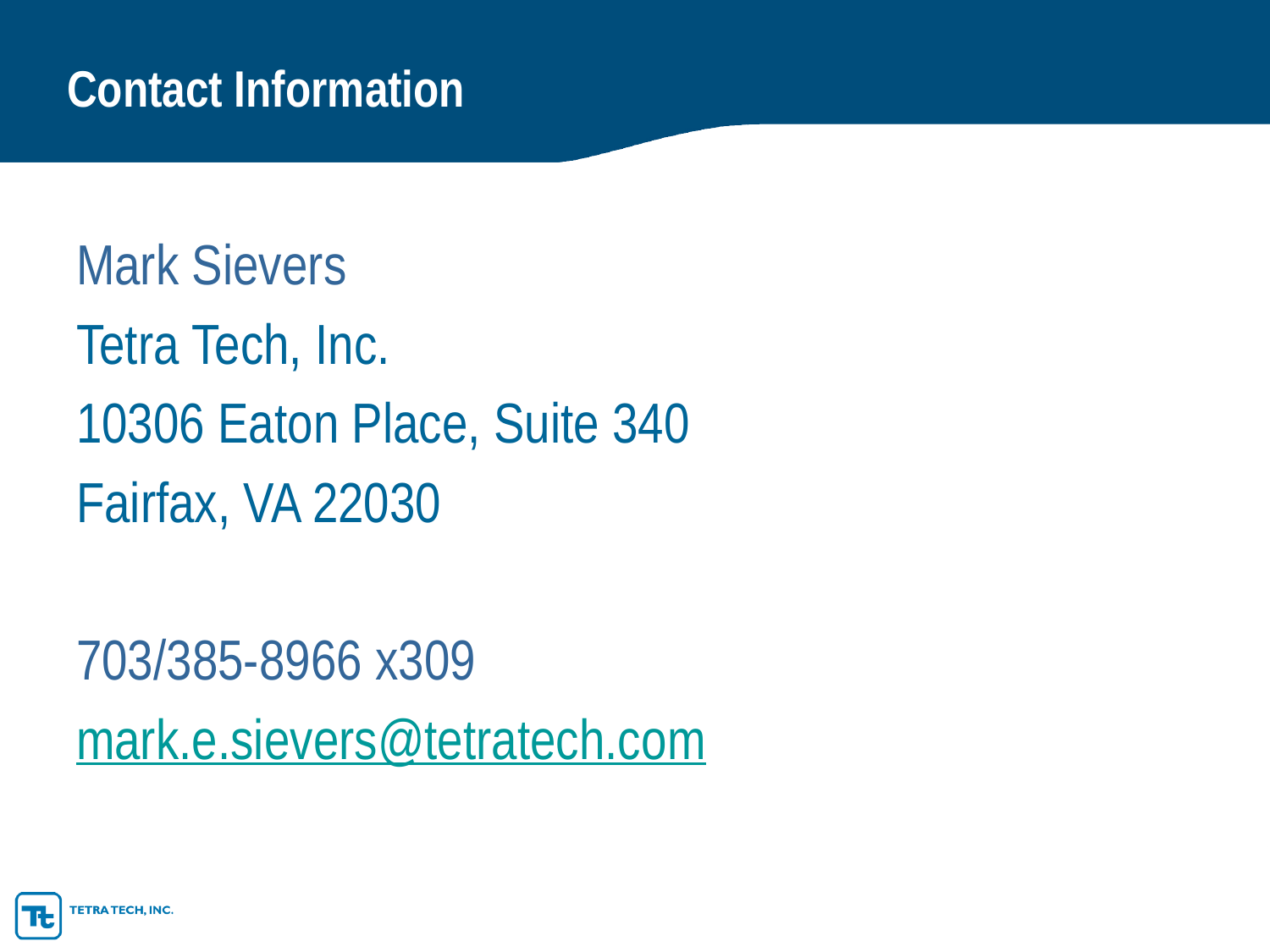

# Contact Information
Mark Sievers
Tetra Tech, Inc.
10306 Eaton Place, Suite 340
Fairfax, VA 22030

703/385-8966 x309
mark.e.sievers@tetratech.com